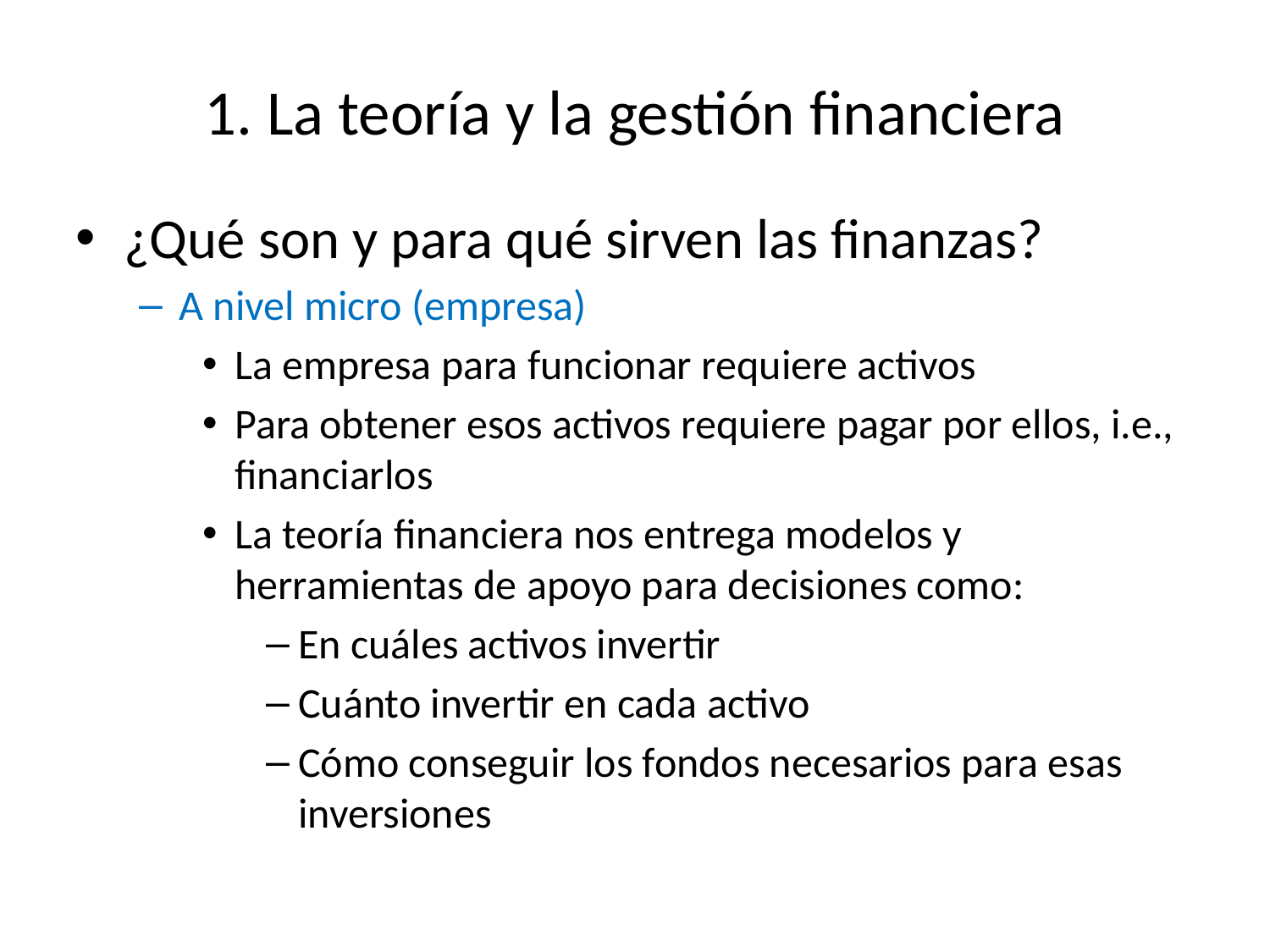

# 1. La teoría y la gestión financiera
¿Qué son y para qué sirven las finanzas?
A nivel micro (empresa)
La empresa para funcionar requiere activos
Para obtener esos activos requiere pagar por ellos, i.e., financiarlos
La teoría financiera nos entrega modelos y herramientas de apoyo para decisiones como:
En cuáles activos invertir
Cuánto invertir en cada activo
Cómo conseguir los fondos necesarios para esas inversiones